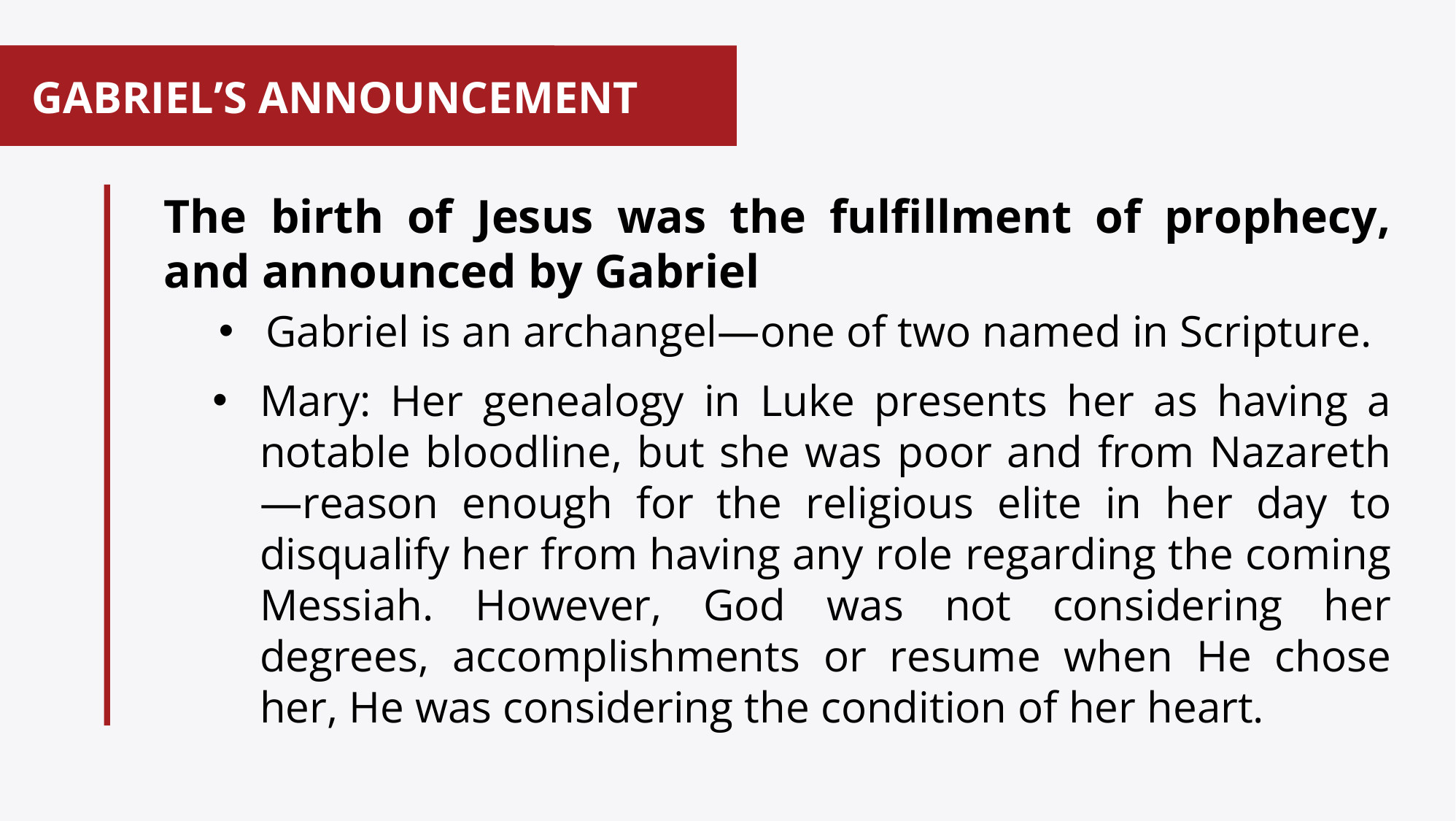

# GABRIEL’S ANNOUNCEMENT
The birth of Jesus was the fulfillment of prophecy, and announced by Gabriel

Gabriel is an archangel—one of two named in Scripture.

Mary: Her genealogy in Luke presents her as having a notable bloodline, but she was poor and from Nazareth—reason enough for the religious elite in her day to disqualify her from having any role regarding the coming Messiah. However, God was not considering her degrees, accomplishments or resume when He chose her, He was considering the condition of her heart.